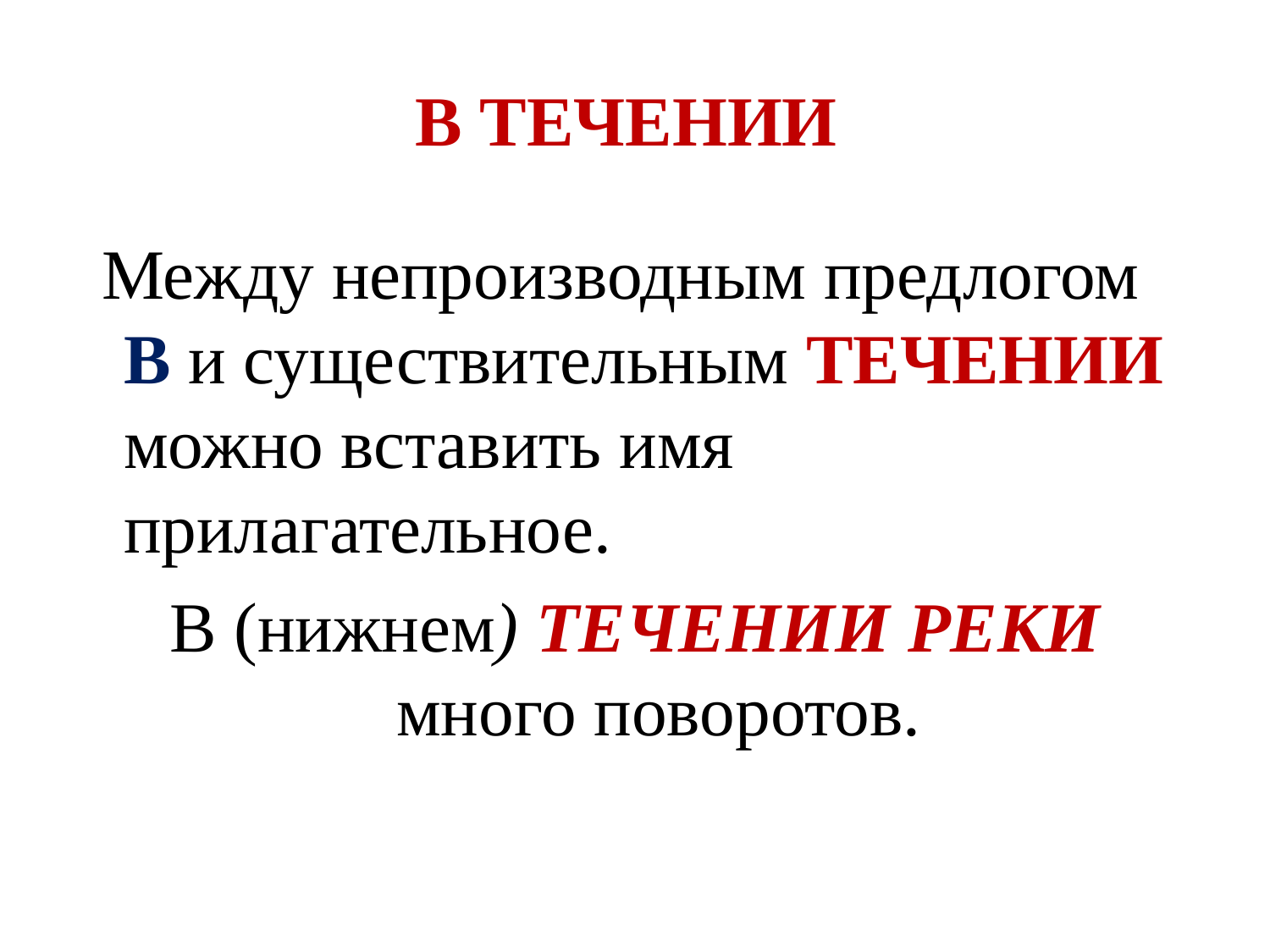

# В ТЕЧЕНИИ
  Между непроизводным предлогом В и существительным ТЕЧЕНИИ можно вставить имя прилагательное.
В (нижнем) ТЕЧЕНИИ РЕКИ много поворотов.